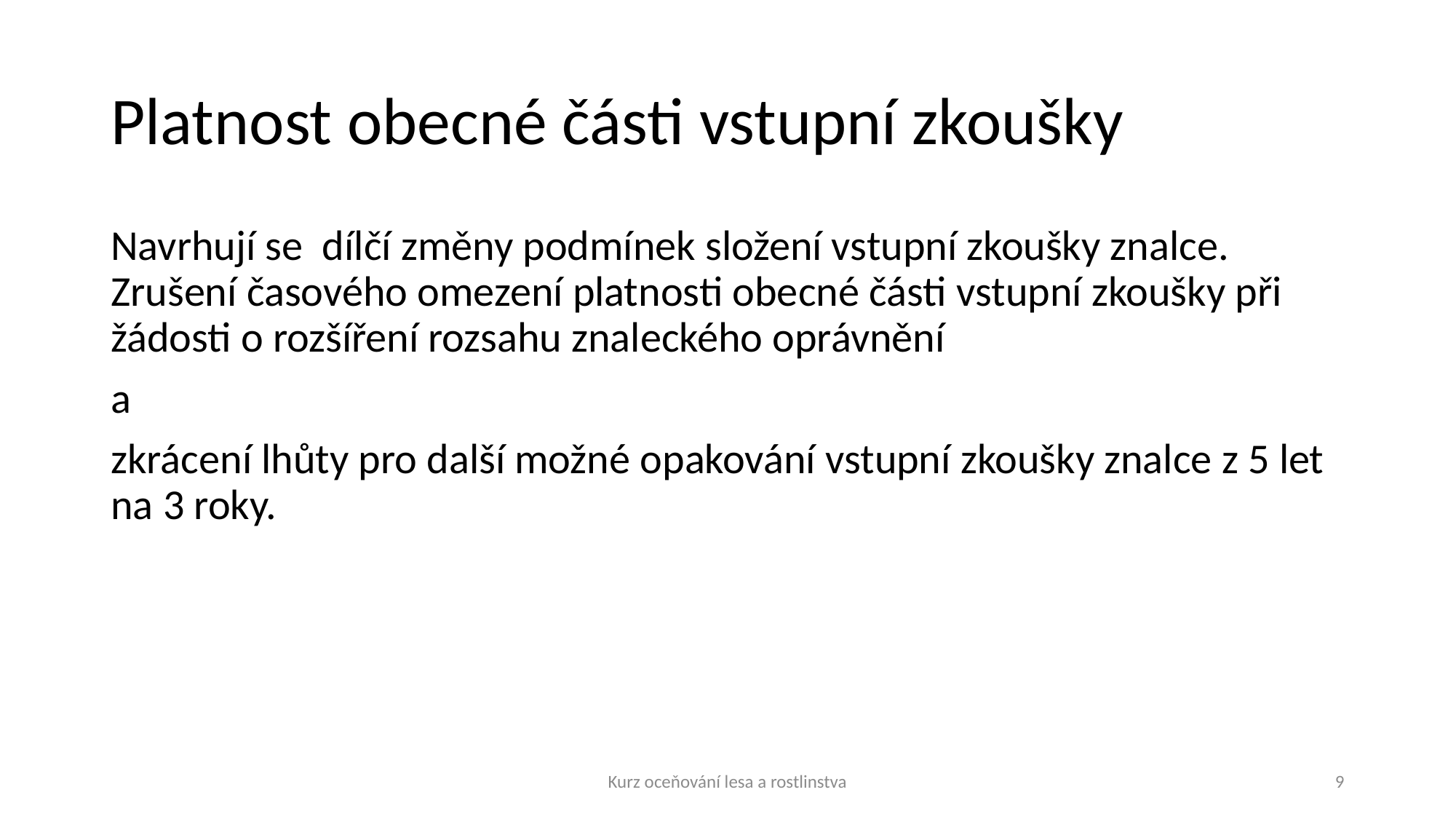

# Platnost obecné části vstupní zkoušky
Navrhují se  dílčí změny podmínek složení vstupní zkoušky znalce. Zrušení časového omezení platnosti obecné části vstupní zkoušky při žádosti o rozšíření rozsahu znaleckého oprávnění
a
zkrácení lhůty pro další možné opakování vstupní zkoušky znalce z 5 let na 3 roky.
Kurz oceňování lesa a rostlinstva
9